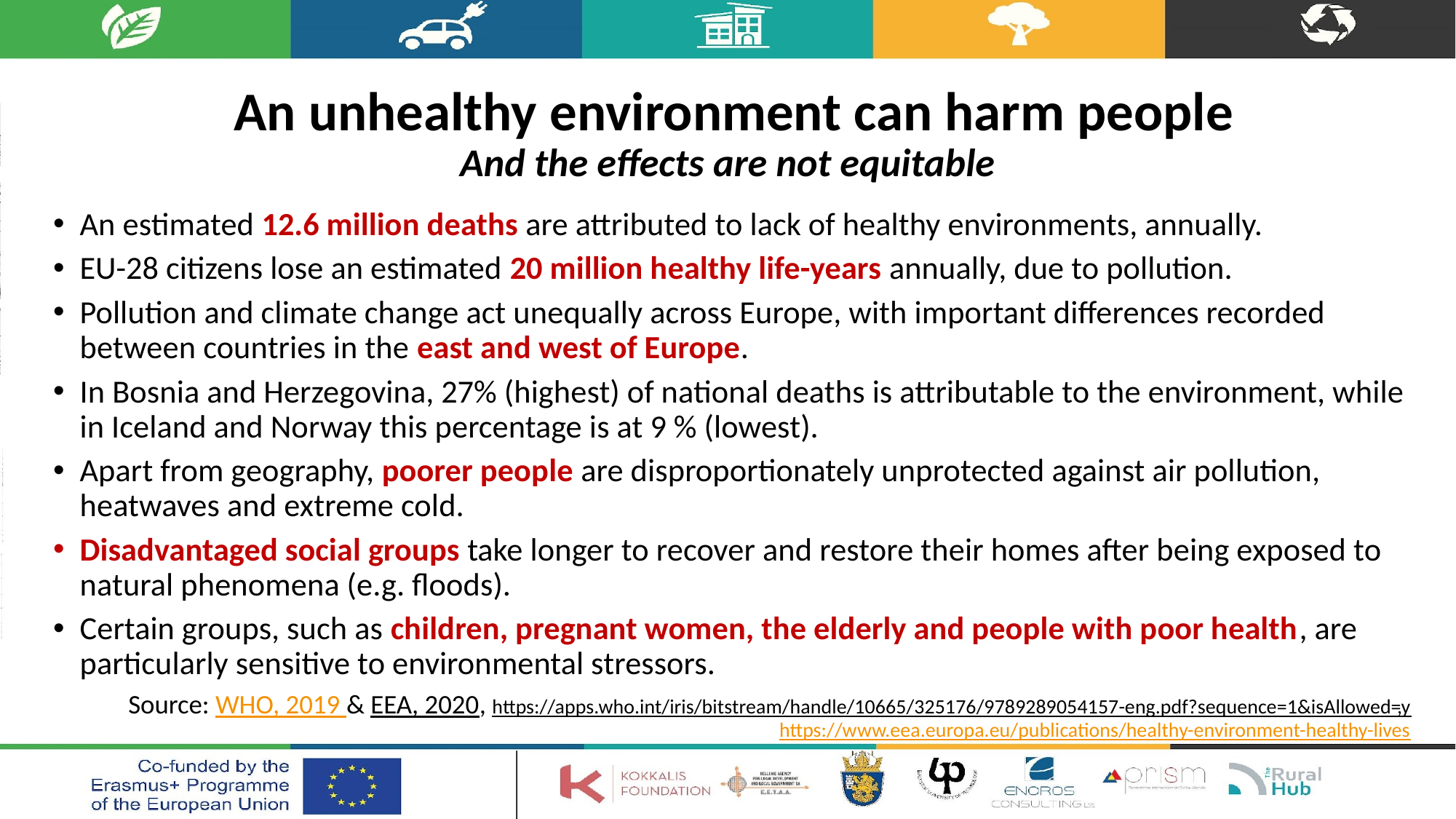

# An unhealthy environment can harm people And the effects are not equitable
An estimated 12.6 million deaths are attributed to lack of healthy environments, annually.
EU-28 citizens lose an estimated 20 million healthy life-years annually, due to pollution.
Pollution and climate change act unequally across Europe, with important differences recorded between countries in the east and west of Europe.
In Bosnia and Herzegovina, 27% (highest) of national deaths is attributable to the environment, while in Iceland and Norway this percentage is at 9 % (lowest).
Apart from geography, poorer people are disproportionately unprotected against air pollution, heatwaves and extreme cold.
Disadvantaged social groups take longer to recover and restore their homes after being exposed to natural phenomena (e.g. floods).
Certain groups, such as children, pregnant women, the elderly and people with poor health, are particularly sensitive to environmental stressors.
Source: WHO, 2019 & EEA, 2020, https://apps.who.int/iris/bitstream/handle/10665/325176/9789289054157-eng.pdf?sequence=1&isAllowed=y, https://www.eea.europa.eu/publications/healthy-environment-healthy-lives